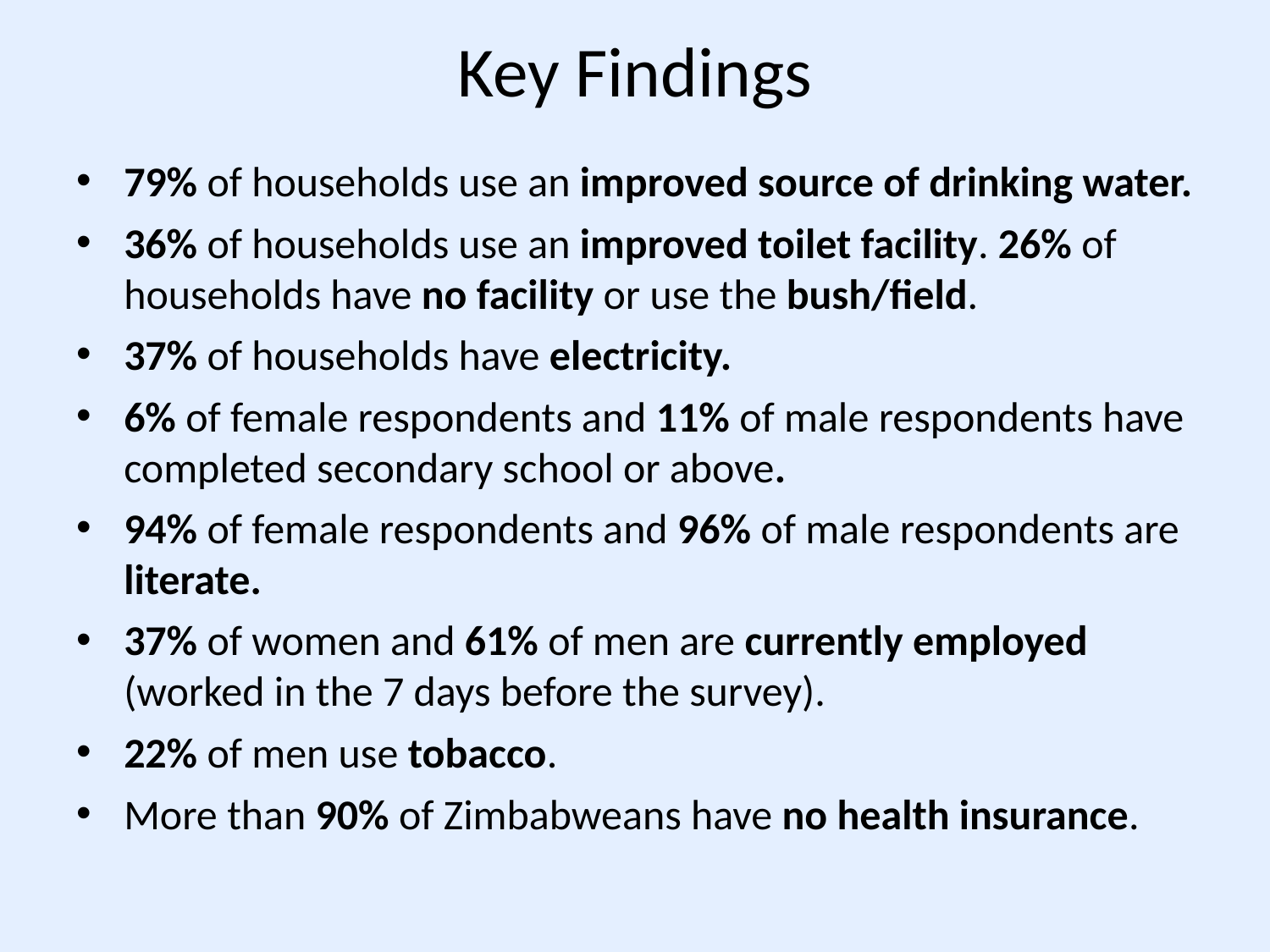

# Key Findings
79% of households use an improved source of drinking water.
36% of households use an improved toilet facility. 26% of households have no facility or use the bush/field.
37% of households have electricity.
6% of female respondents and 11% of male respondents have completed secondary school or above.
94% of female respondents and 96% of male respondents are literate.
37% of women and 61% of men are currently employed (worked in the 7 days before the survey).
22% of men use tobacco.
More than 90% of Zimbabweans have no health insurance.